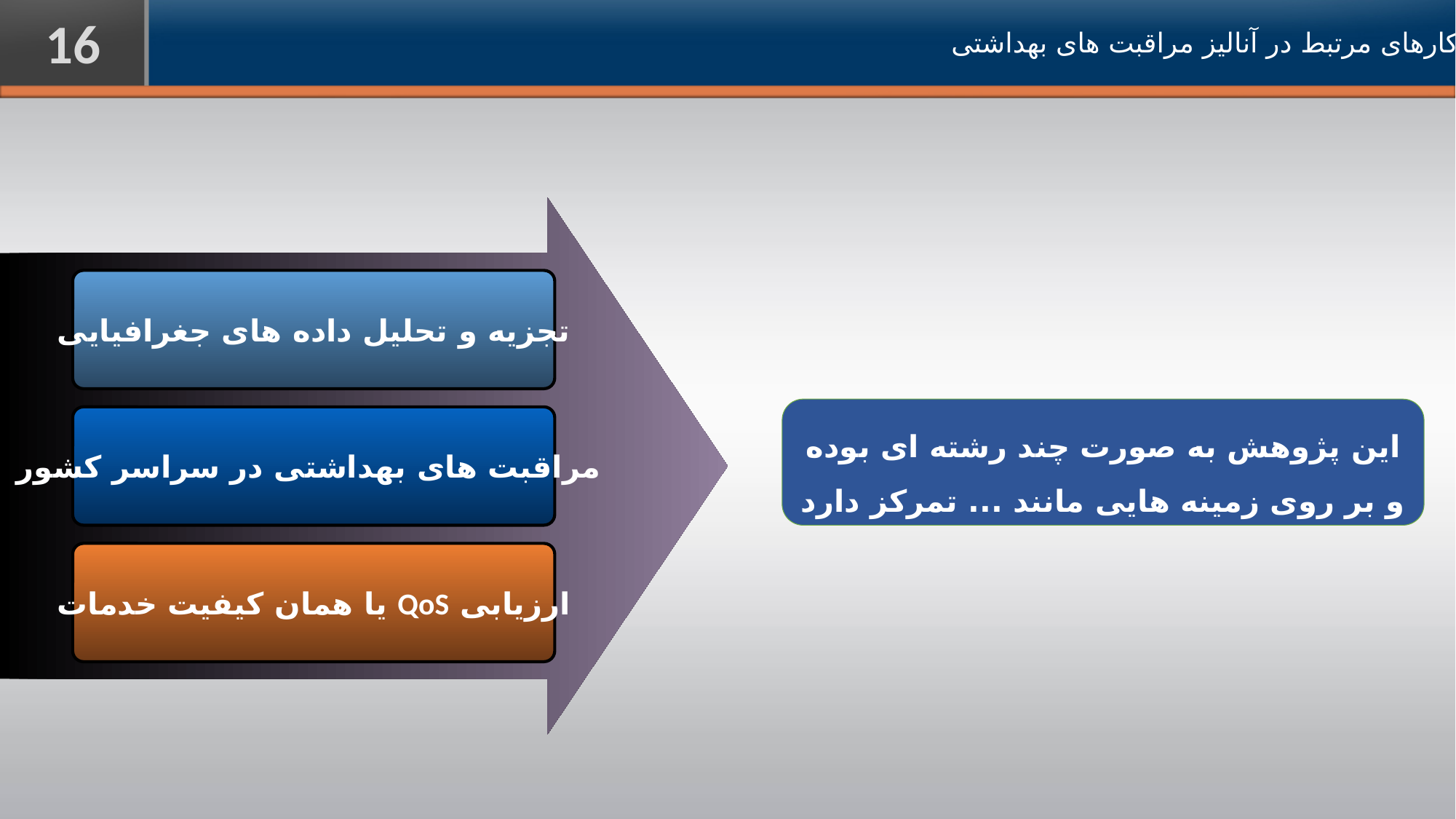

16
کارهای مرتبط در آنالیز مراقبت های بهداشتی

تجزیه و تحلیل داده های جغرافیایی

این پژوهش به صورت چند رشته ای بوده و بر روی زمینه هایی مانند ... تمرکز دارد
مراقبت های بهداشتی در سراسر کشور
ارزیابی QoS یا همان کیفیت خدمات